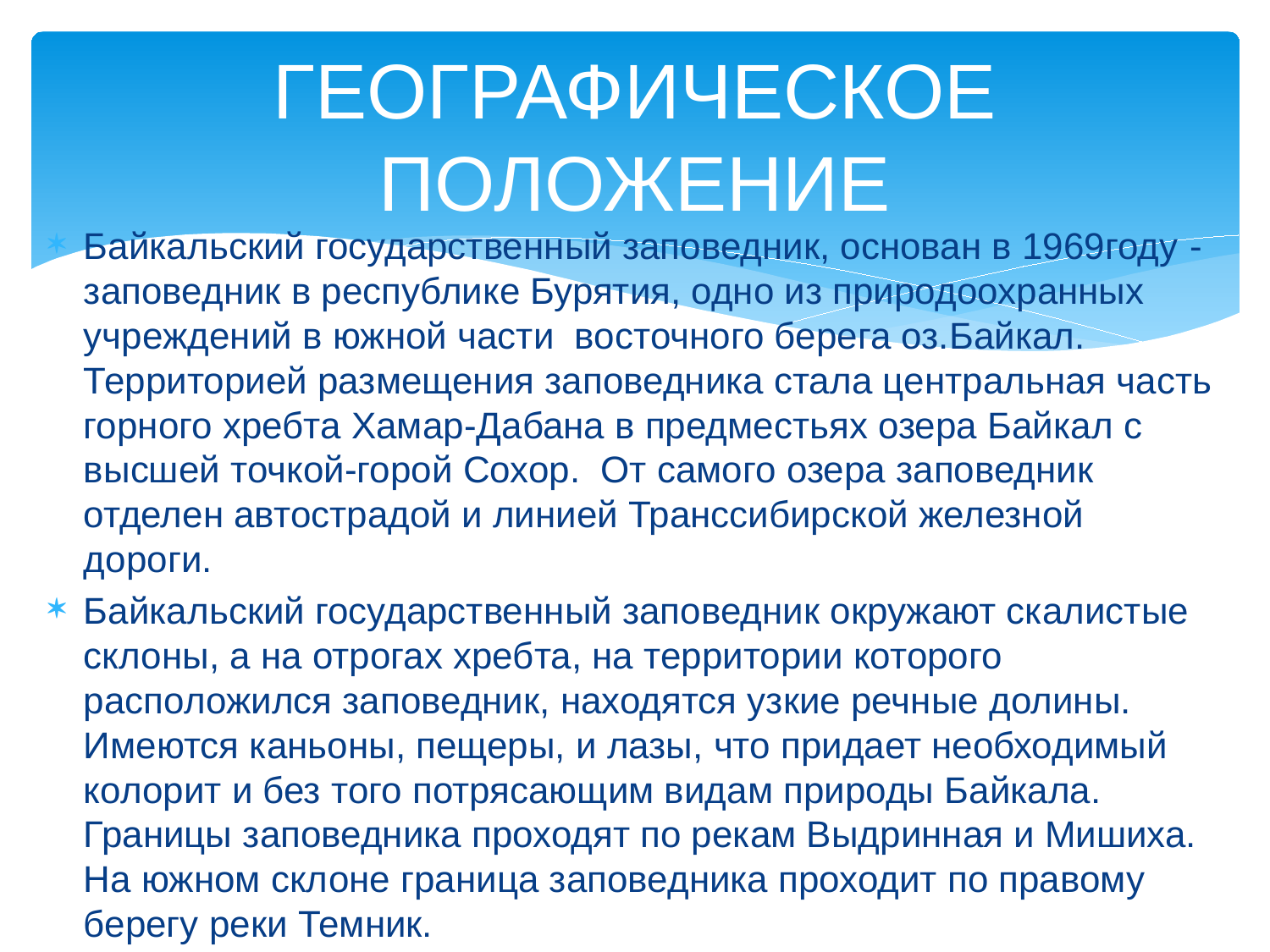

# ГЕОГРАФИЧЕСКОЕ ПОЛОЖЕНИЕ
Байкальский государственный заповедник, основан в 1969году - заповедник в республике Бурятия, одно из природоохранных учреждений в южной части  восточного берега оз.Байкал. Территорией размещения заповедника стала центральная часть горного хребта Хамар-Дабана в предместьях озера Байкал с высшей точкой-горой Сохор.  От самого озера заповедник отделен автострадой и линией Транссибирской железной дороги.
Байкальский государственный заповедник окружают скалистые склоны, а на отрогах хребта, на территории которого расположился заповедник, находятся узкие речные долины. Имеются каньоны, пещеры, и лазы, что придает необходимый колорит и без того потрясающим видам природы Байкала. Границы заповедника проходят по рекам Выдринная и Мишиха. На южном склоне граница заповедника проходит по правому берегу реки Темник.